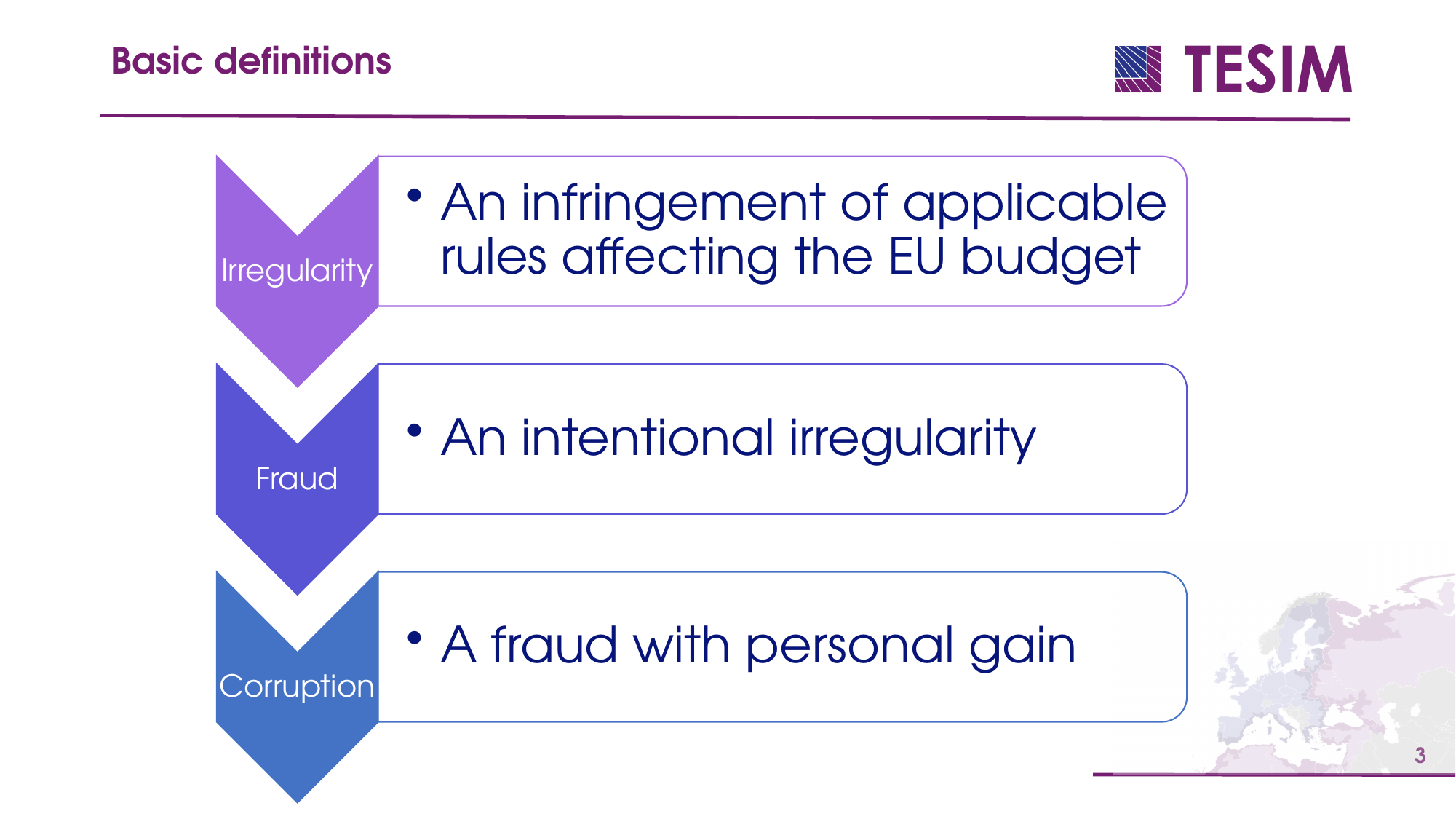

Basic definitions
Irregularity
An infringement of applicable rules affecting the EU budget
Fraud
An intentional irregularity
Corruption
A fraud with personal gain